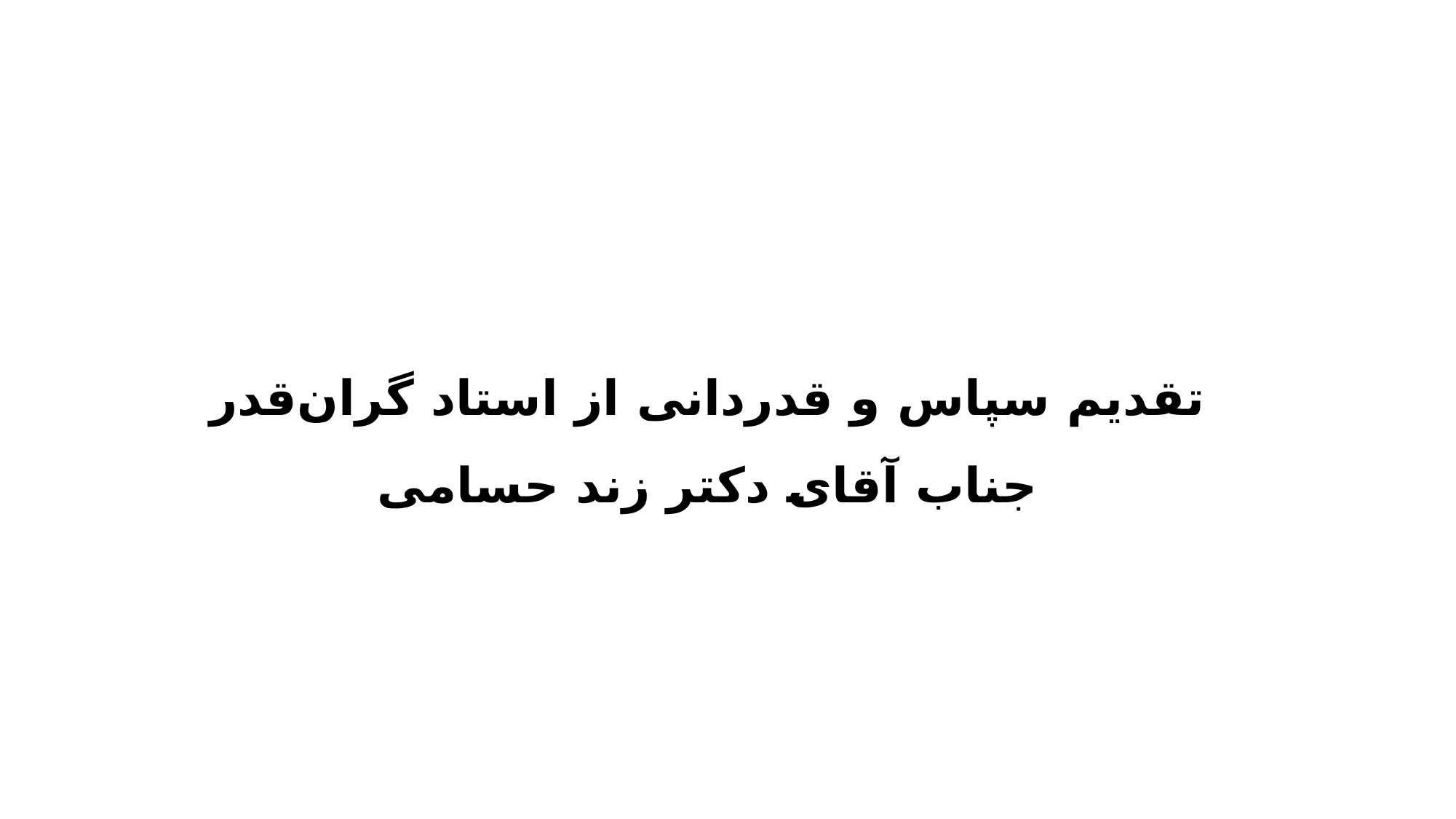

تقدیم سپاس و قدردانی از استاد گران‌قدر
جناب آقای دکتر زند حسامی